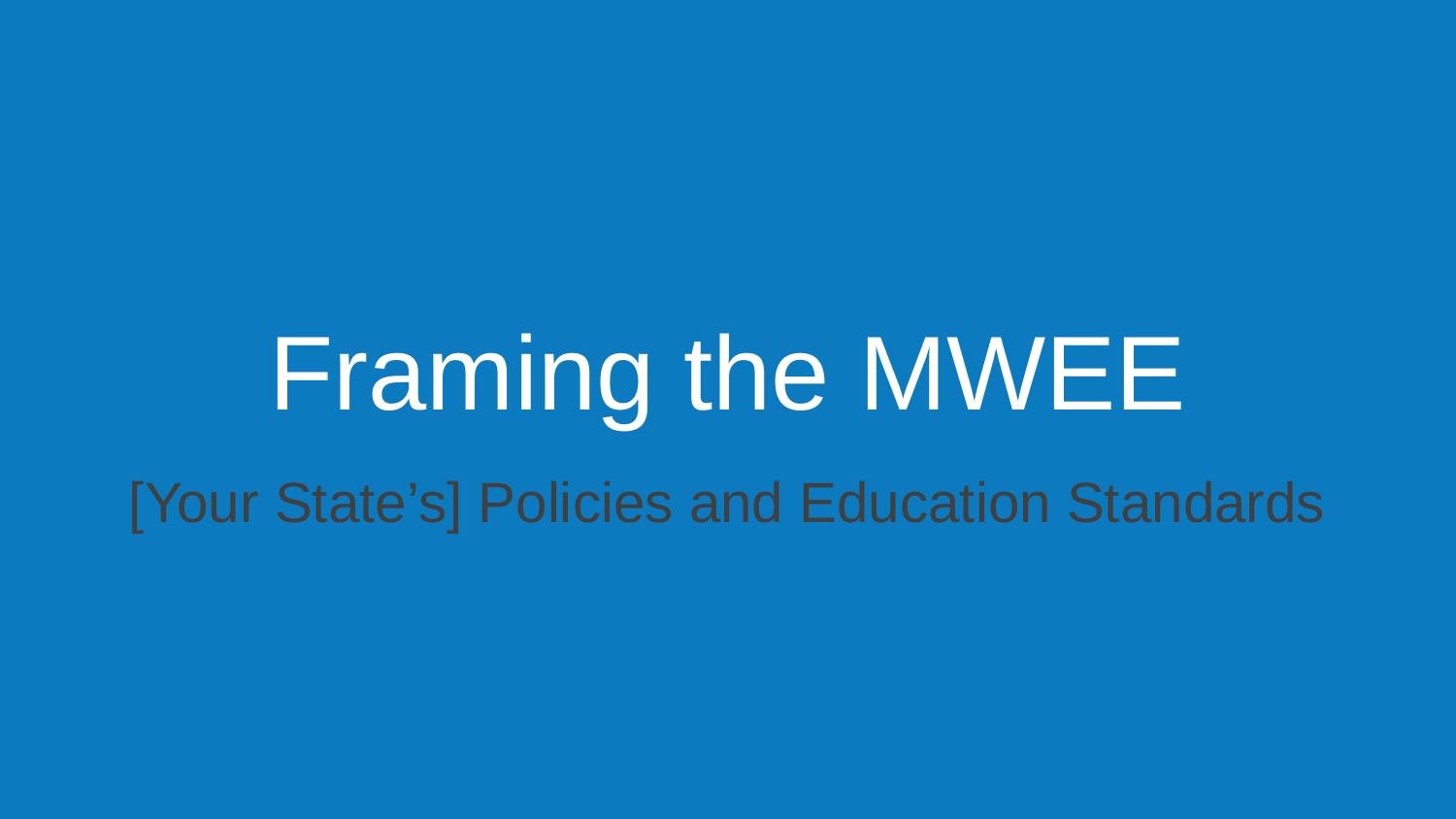

# Framing the MWEE
[Your State’s] Policies and Education Standards